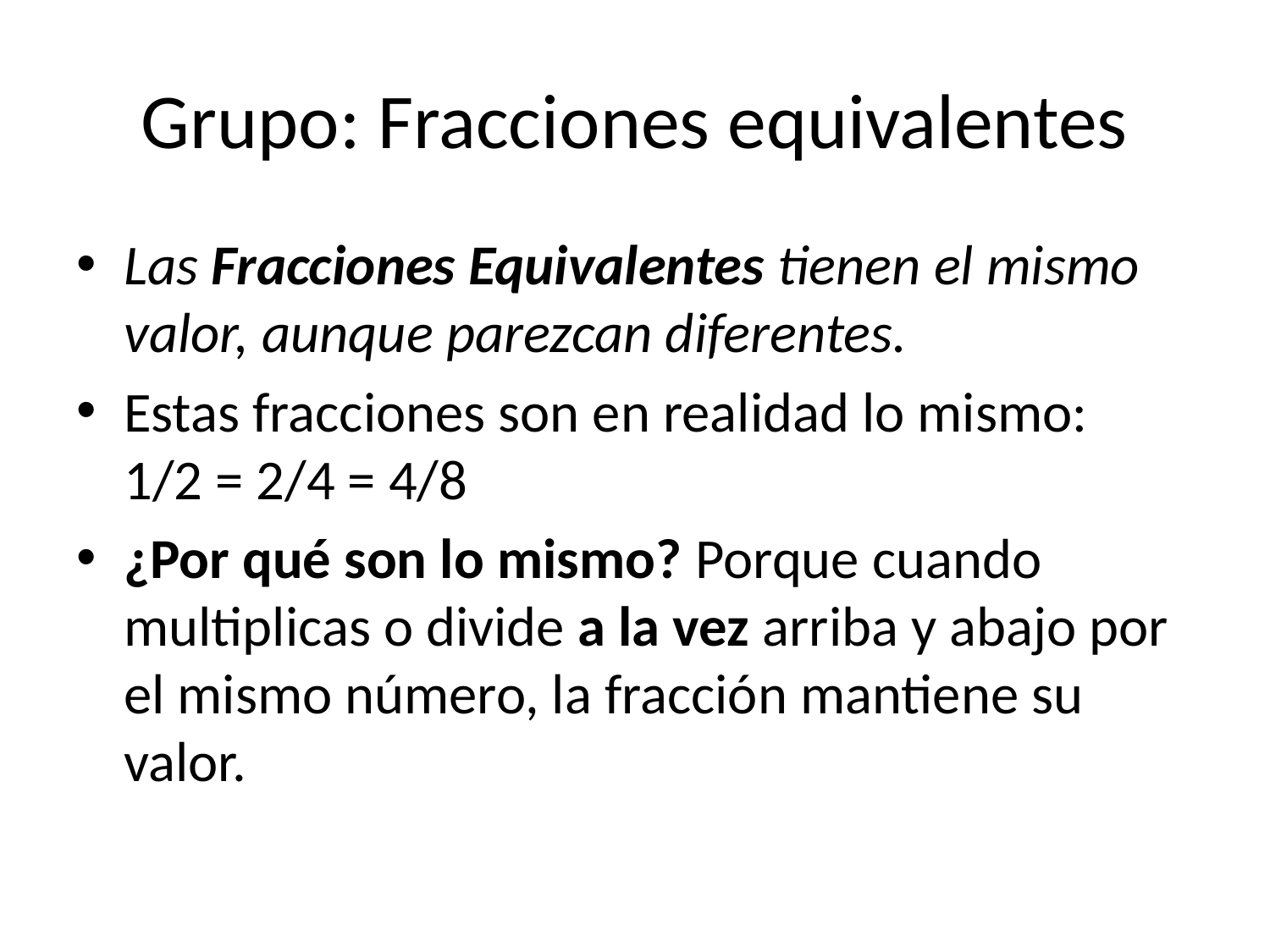

# Grupo: Fracciones equivalentes
Las Fracciones Equivalentes tienen el mismo valor, aunque parezcan diferentes.
Estas fracciones son en realidad lo mismo:
1/2 = 2/4 = 4/8
¿Por qué son lo mismo? Porque cuando multiplicas o divide a la vez arriba y abajo por el mismo número, la fracción mantiene su valor.